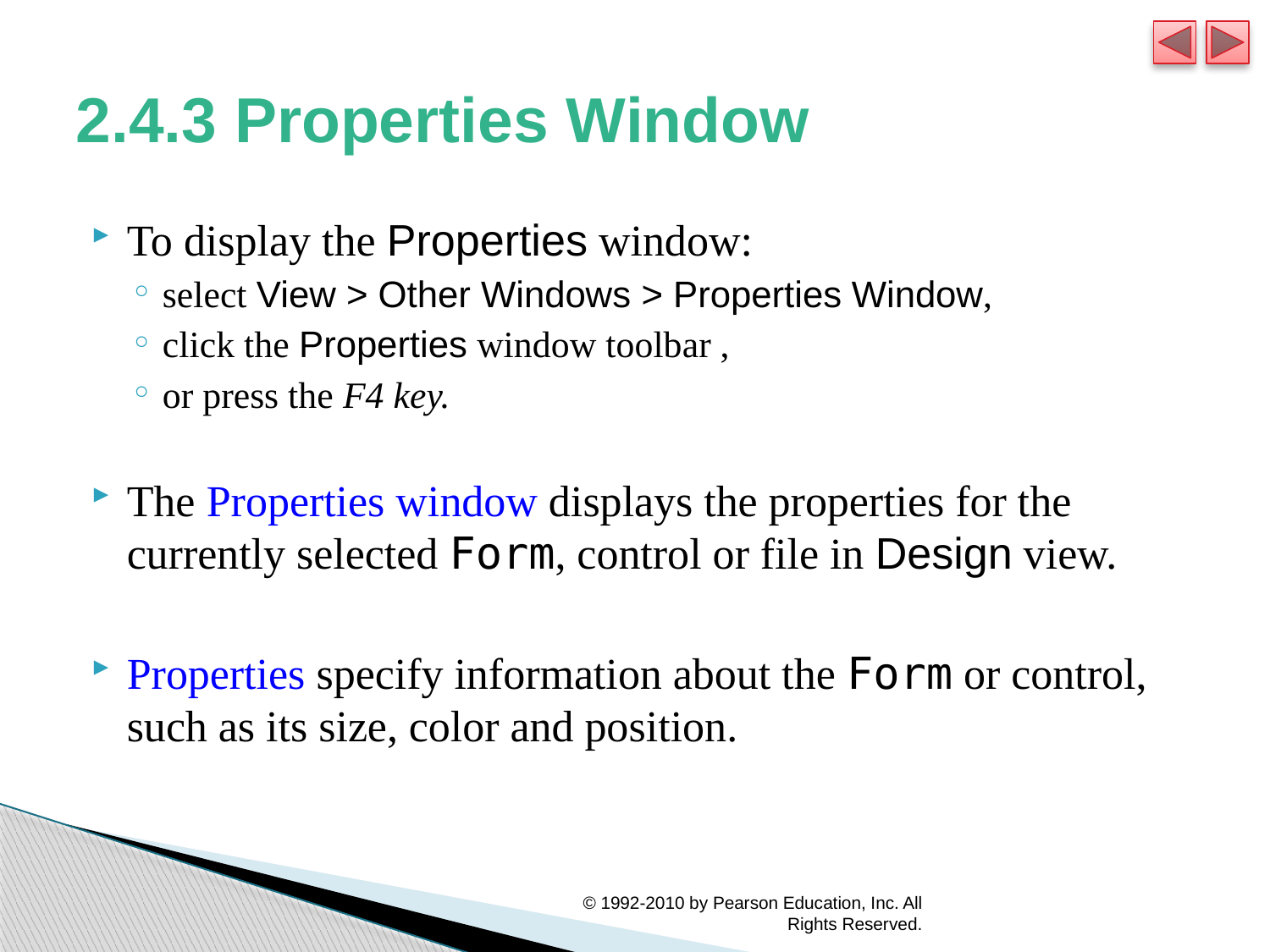

# 2.4.3 Properties Window
To display the Properties window:
select View > Other Windows > Properties Window,
click the Properties window toolbar ,
or press the F4 key.

The Properties window displays the properties for the currently selected Form, control or file in Design view.

Properties specify information about the Form or control, such as its size, color and position.
© 1992-2010 by Pearson Education, Inc. All Rights Reserved.